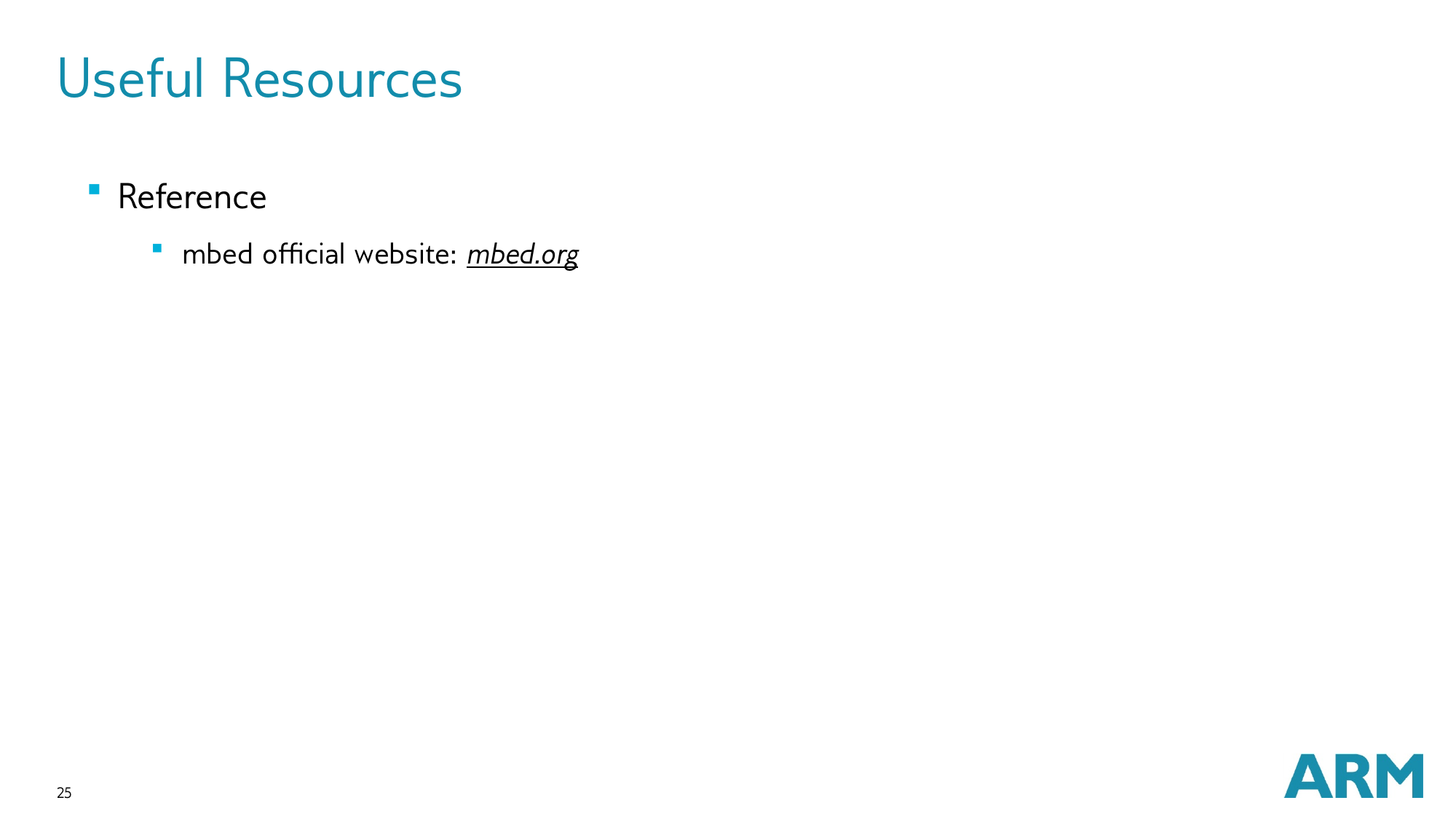

# Useful Resources
Reference
mbed official website: mbed.org